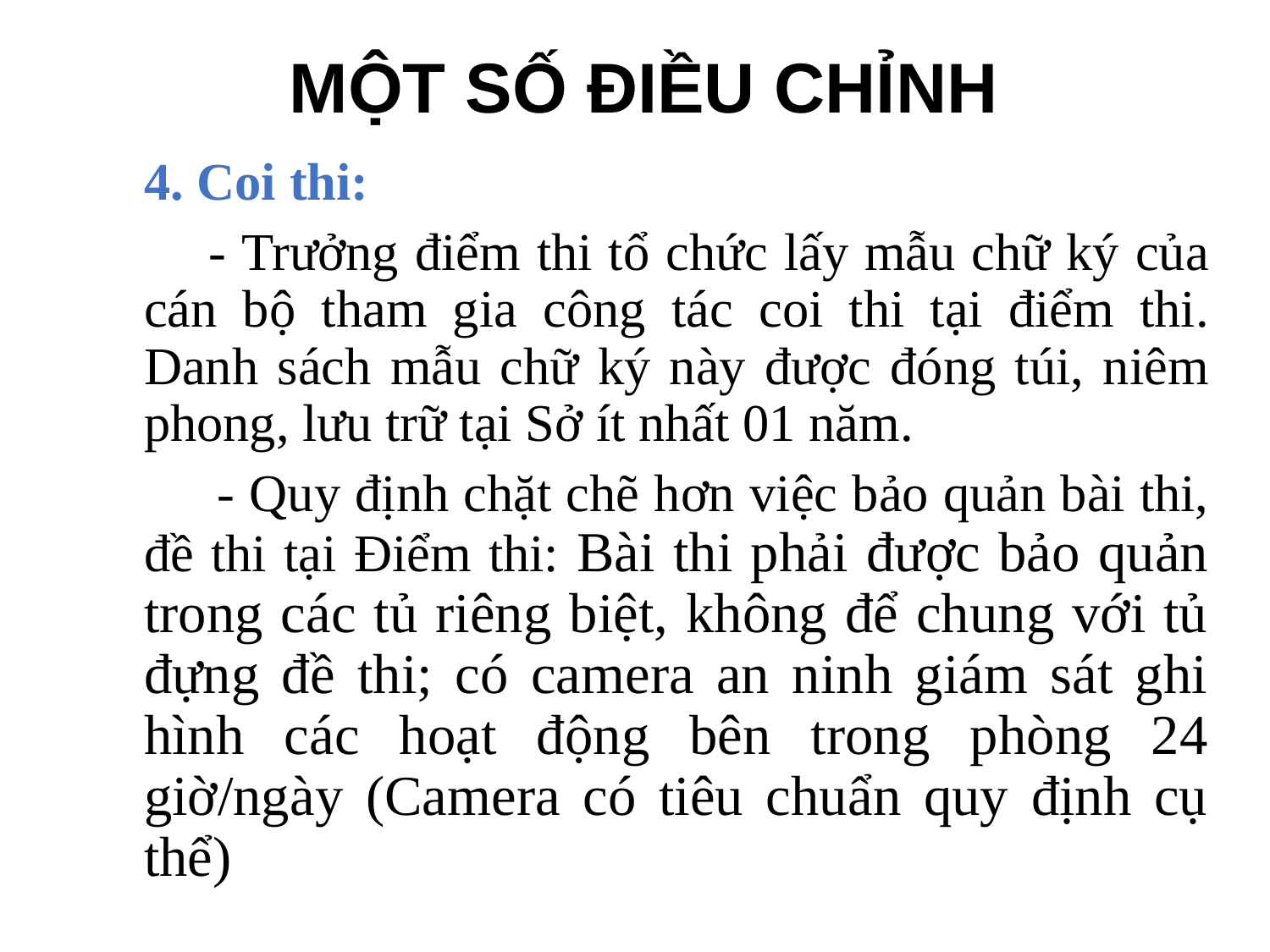

# MỘT SỐ ĐIỀU CHỈNH
4. Coi thi:
    - Trưởng điểm thi tổ chức lấy mẫu chữ ký của cán bộ tham gia công tác coi thi tại điểm thi. Danh sách mẫu chữ ký này được đóng túi, niêm phong, lưu trữ tại Sở ít nhất 01 năm.
     - Quy định chặt chẽ hơn việc bảo quản bài thi, đề thi tại Điểm thi: Bài thi phải được bảo quản trong các tủ riêng biệt, không để chung với tủ đựng đề thi; có camera an ninh giám sát ghi hình các hoạt động bên trong phòng 24 giờ/ngày (Camera có tiêu chuẩn quy định cụ thể)